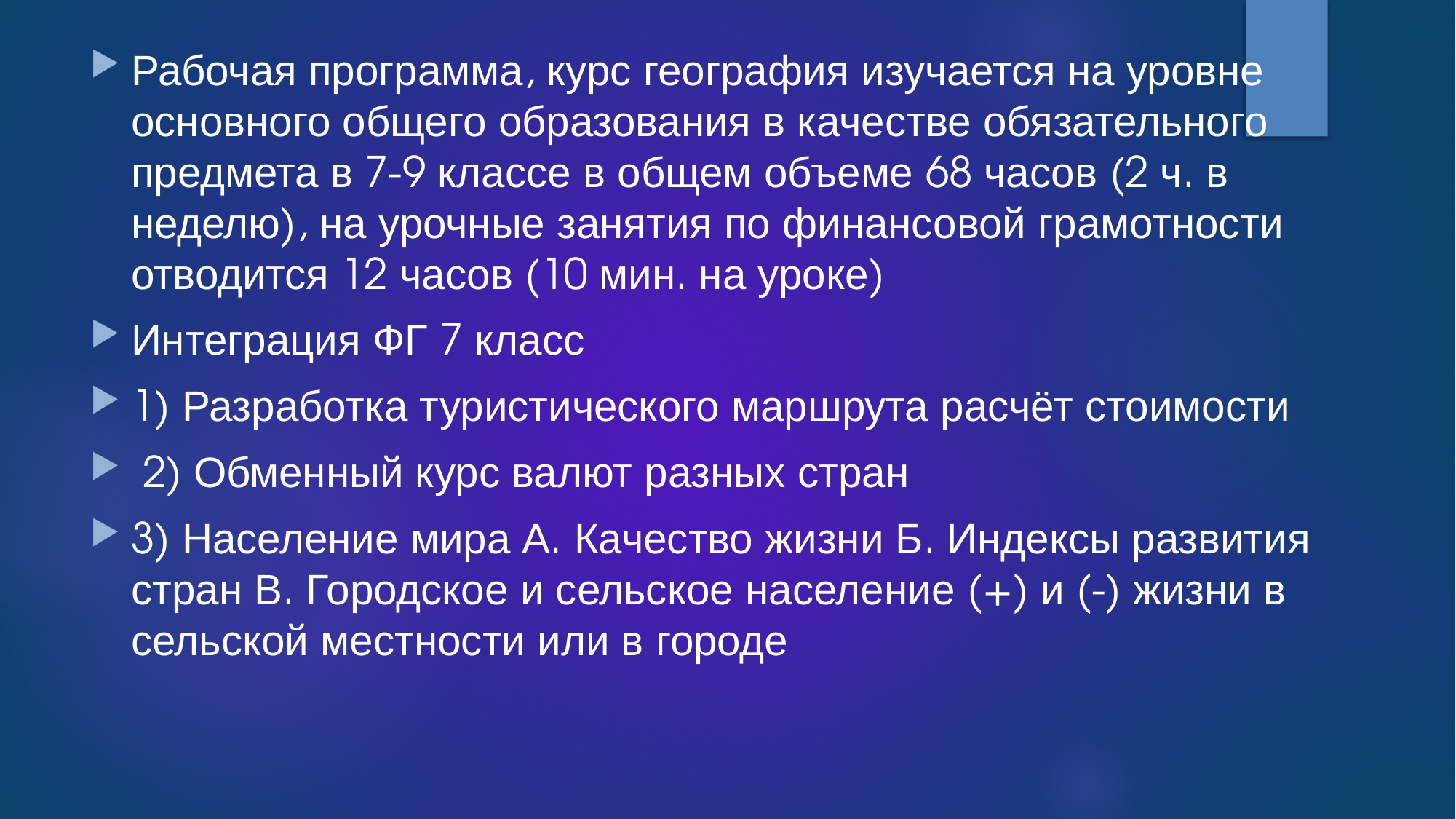

#
Рабочая программа, курс география изучается на уровне основного общего образования в качестве обязательного предмета в 7-9 классе в общем объеме 68 часов (2 ч. в неделю), на урочные занятия по финансовой грамотности отводится 12 часов (10 мин. на уроке)
Интеграция ФГ 7 класс
1) Разработка туристического маршрута расчёт стоимости
 2) Обменный курс валют разных стран
3) Население мира А. Качество жизни Б. Индексы развития стран В. Городское и сельское население (+) и (-) жизни в сельской местности или в городе